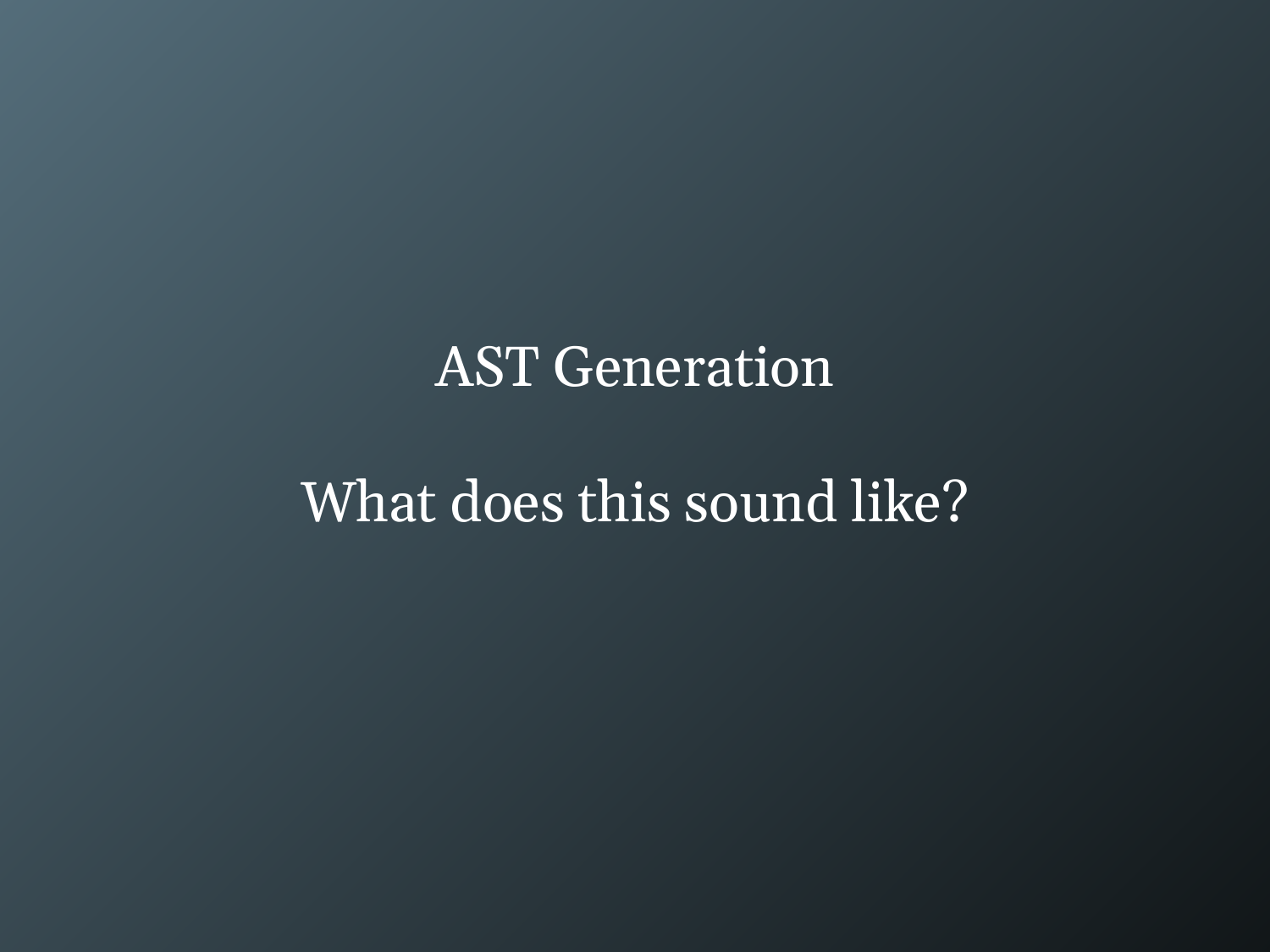

# AST Generation What does this sound like?